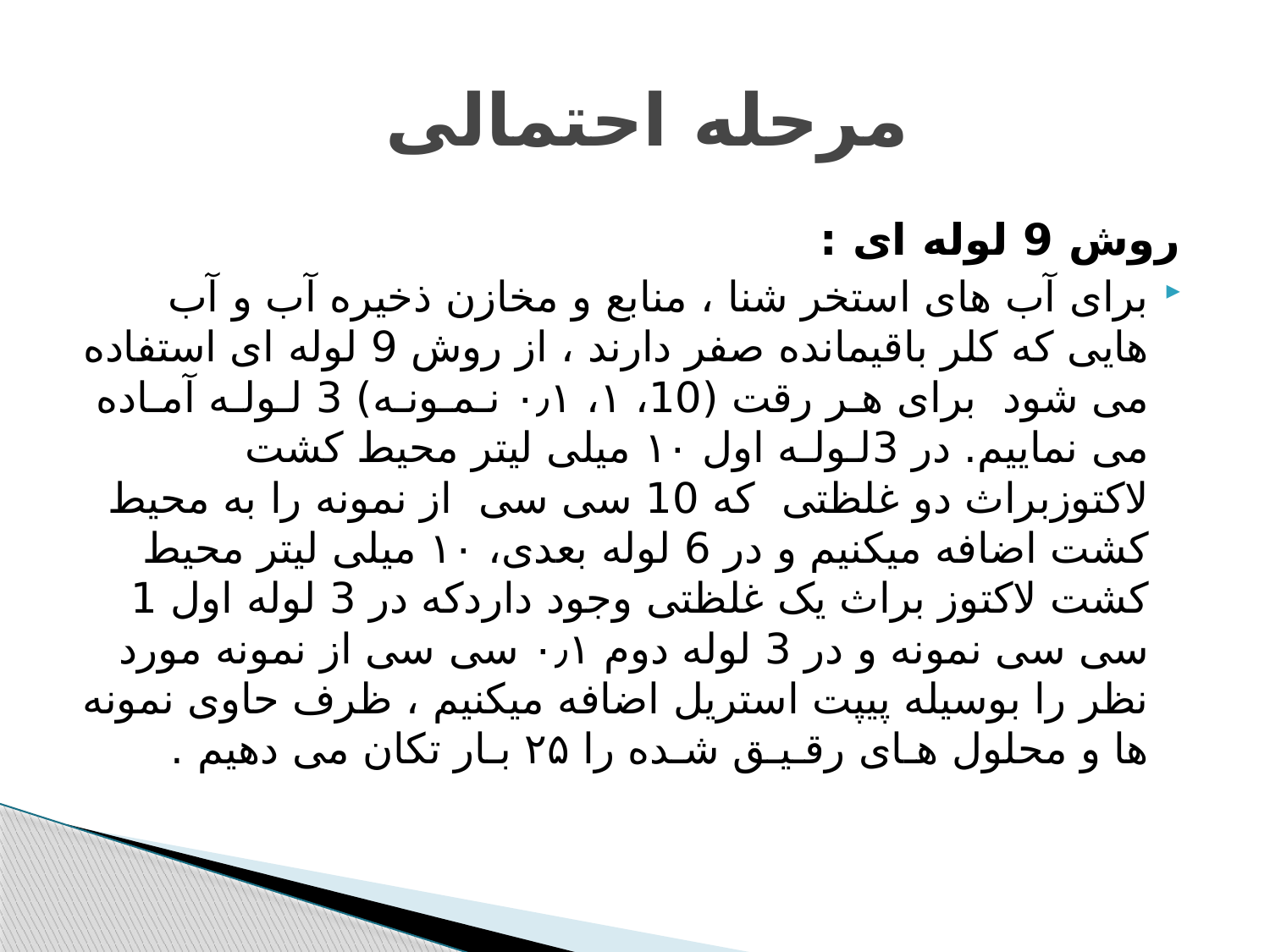

# مرحله احتمالی
روش 9 لوله ای :
برای آب های استخر شنا ، منابع و مخازن ذخیره آب و آب هایی که کلر باقیمانده صفر دارند ، از روش 9 لوله ای استفاده می شود  برای هـر رقت (10، ۱، ۰٫۱ نـمـونـه) 3 لـولـه آمـاده می نماییم. در 3لـولـه اول ۱۰ میلی لیتر محیط کشت لاکتوزبراث دو غلظتی  که 10 سی سی  از نمونه را به محیط کشت اضافه میکنیم و در 6 لوله بعدی، ۱۰ میلی لیتر محیط کشت لاکتوز براث یک غلظتی وجود داردکه در 3 لوله اول 1 سی سی نمونه و در 3 لوله دوم ۰٫۱ سی سی از نمونه مورد نظر را بوسیله پیپت استریل اضافه میکنیم ، ظرف حاوی نمونه ها و محلول هـای رقـیـق شـده را ۲۵ بـار تکان می دهیم .